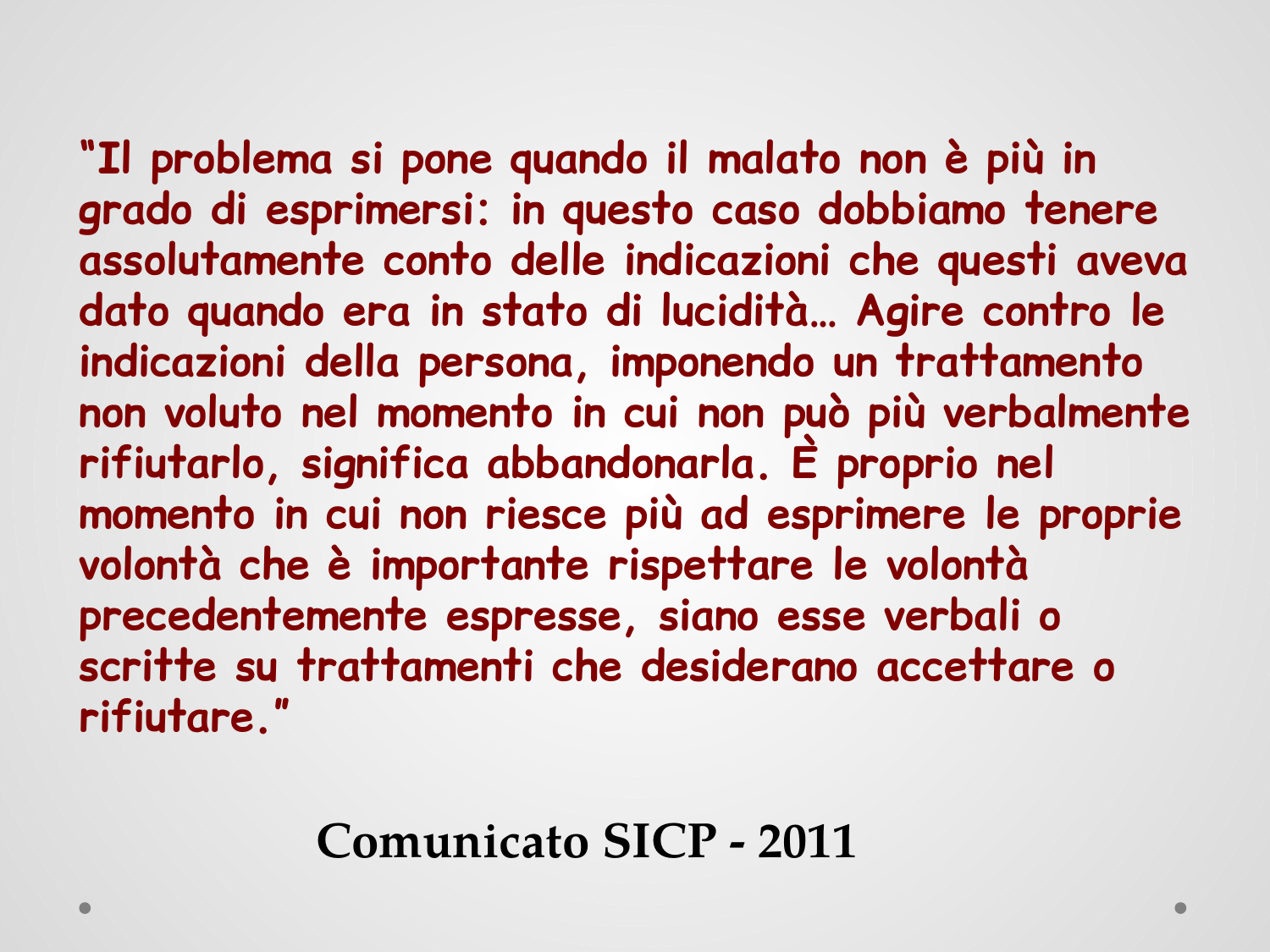

“Il problema si pone quando il malato non è più in grado di esprimersi: in questo caso dobbiamo tenere assolutamente conto delle indicazioni che questi aveva dato quando era in stato di lucidità… Agire contro le indicazioni della persona, imponendo un trattamento non voluto nel momento in cui non può più verbalmente rifiutarlo, significa abbandonarla. È proprio nel momento in cui non riesce più ad esprimere le proprie volontà che è importante rispettare le volontà precedentemente espresse, siano esse verbali o scritte su trattamenti che desiderano accettare o rifiutare.”
Comunicato SICP - 2011